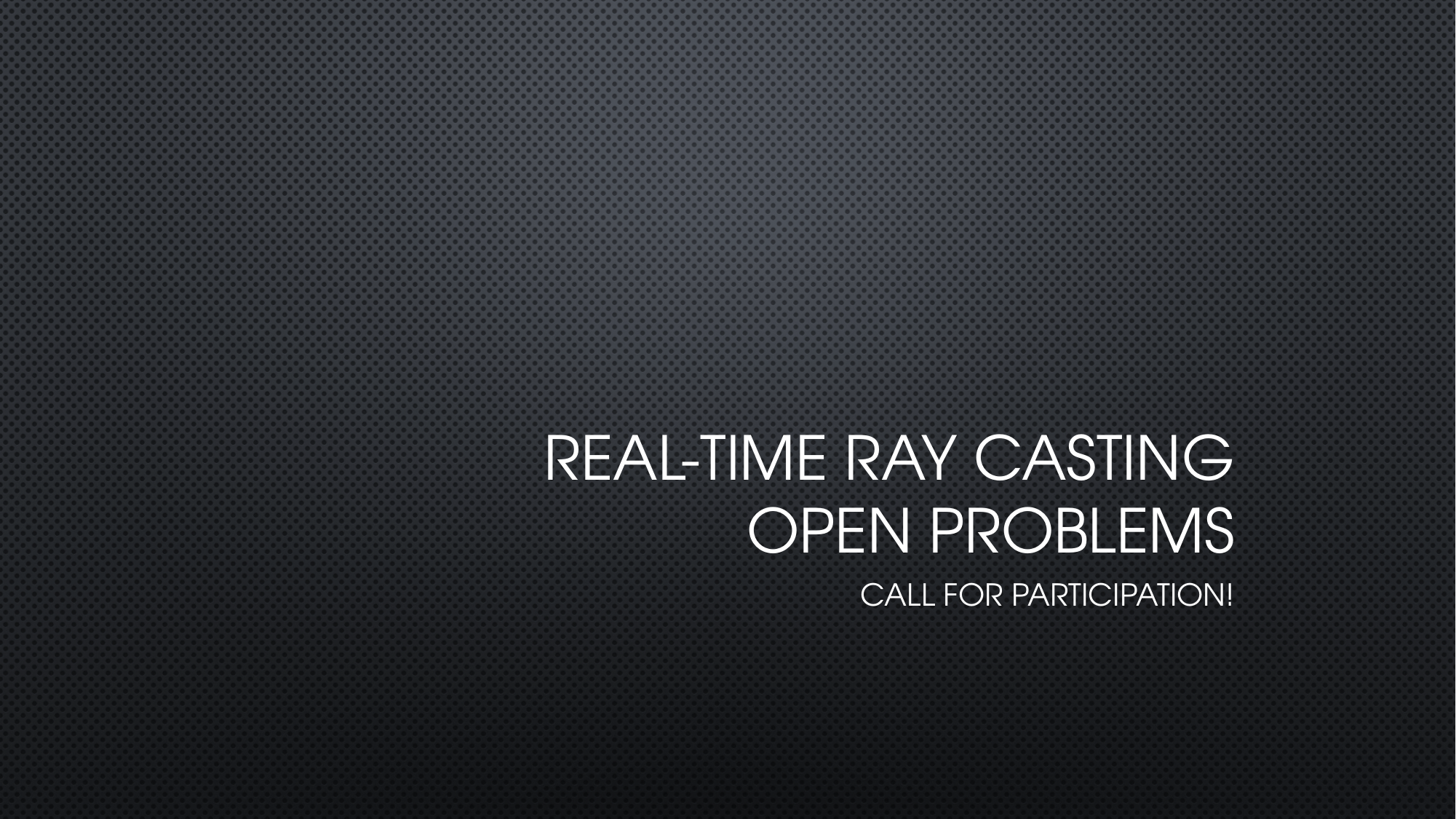

# Real-Time Ray casting Open Problems
Call for participation!